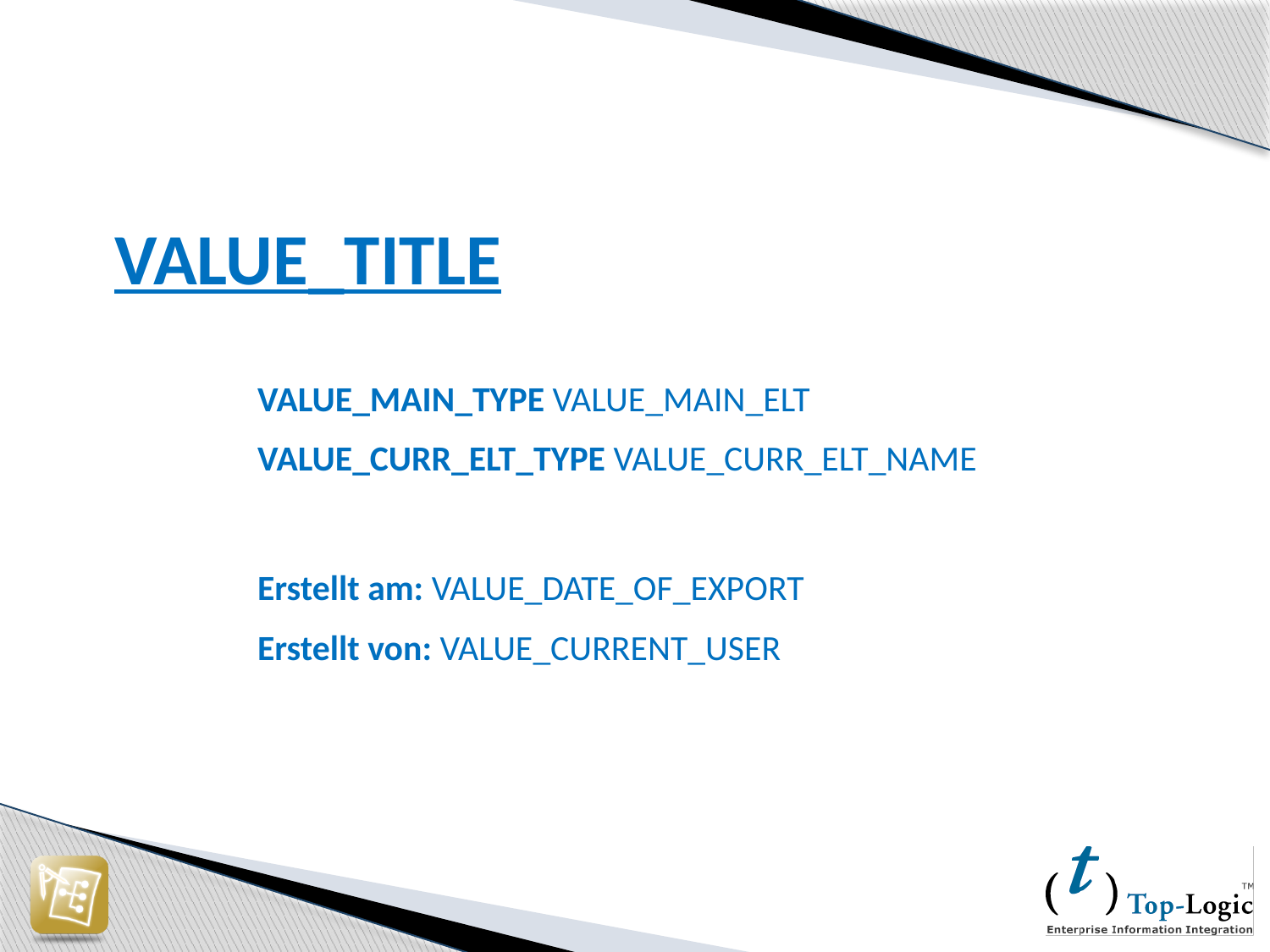

VALUE_TITLE
VALUE_MAIN_TYPE VALUE_MAIN_ELT
VALUE_CURR_ELT_TYPE VALUE_CURR_ELT_NAME
Erstellt am: VALUE_DATE_OF_EXPORT
Erstellt von: VALUE_CURRENT_USER